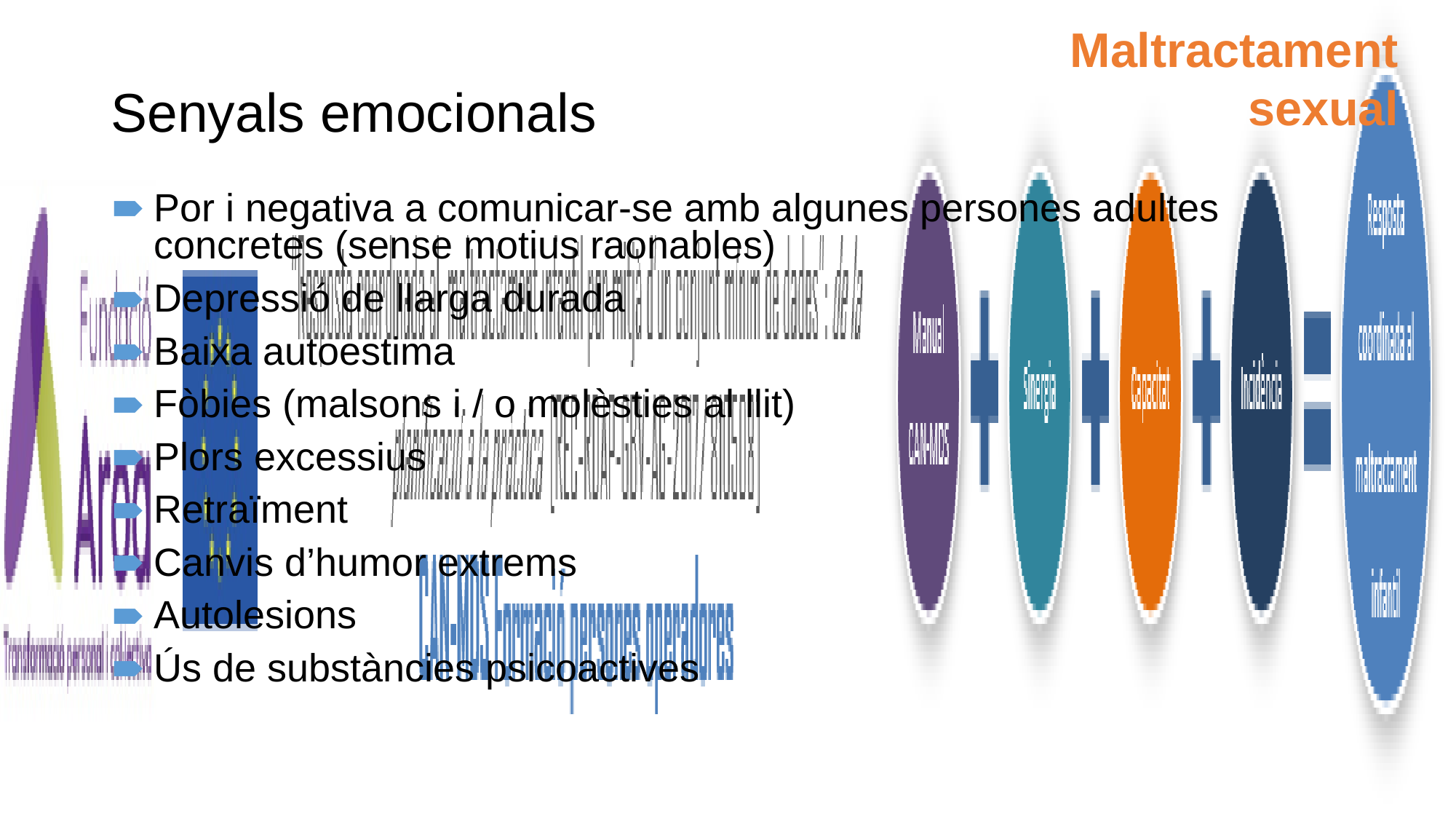

Maltractament sexual
# Senyals emocionals
Por i negativa a comunicar-se amb algunes persones adultes concretes (sense motius raonables)
Depressió de llarga durada
Baixa autoestima
Fòbies (malsons i / o molèsties al llit)
Plors excessius
Retraïment
Canvis d’humor extrems
Autolesions
Ús de substàncies psicoactives